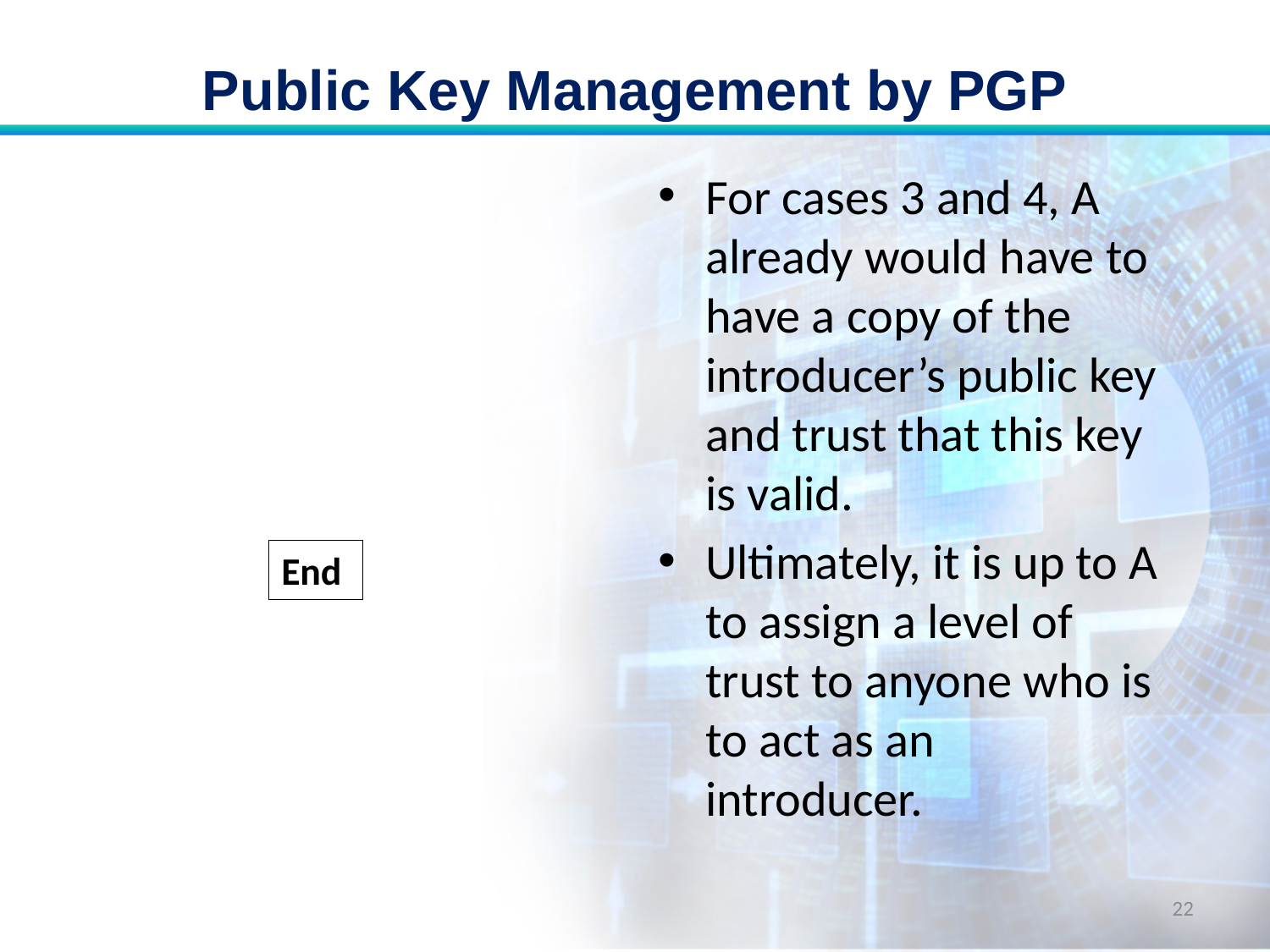

# Public Key Management by PGP
For cases 3 and 4, A already would have to have a copy of the introducer’s public key and trust that this key is valid.
Ultimately, it is up to A to assign a level of trust to anyone who is to act as an introducer.
End
22